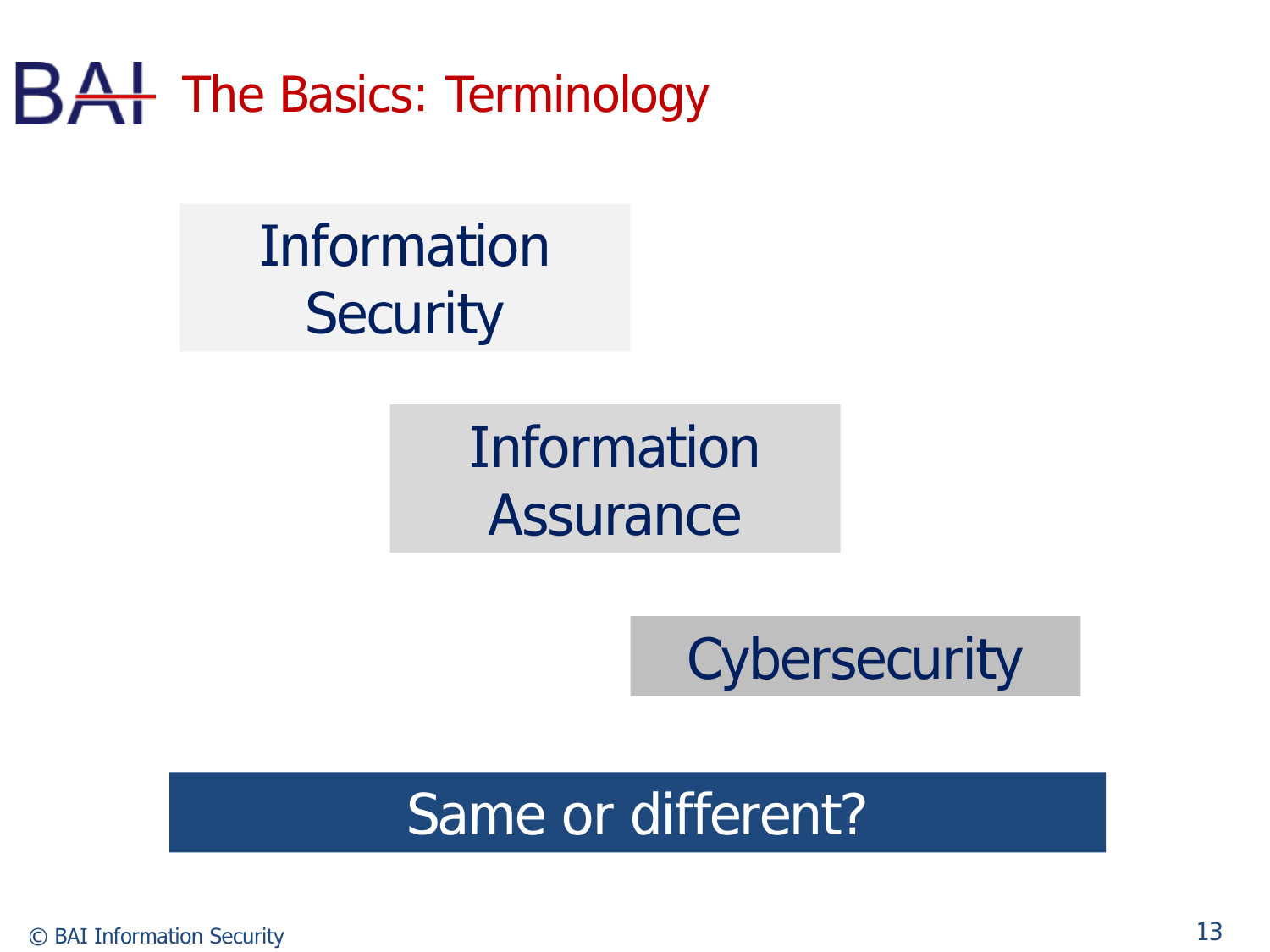

# The Basics: Terminology
Information
Security
Information
Assurance
Cybersecurity
Same or different?